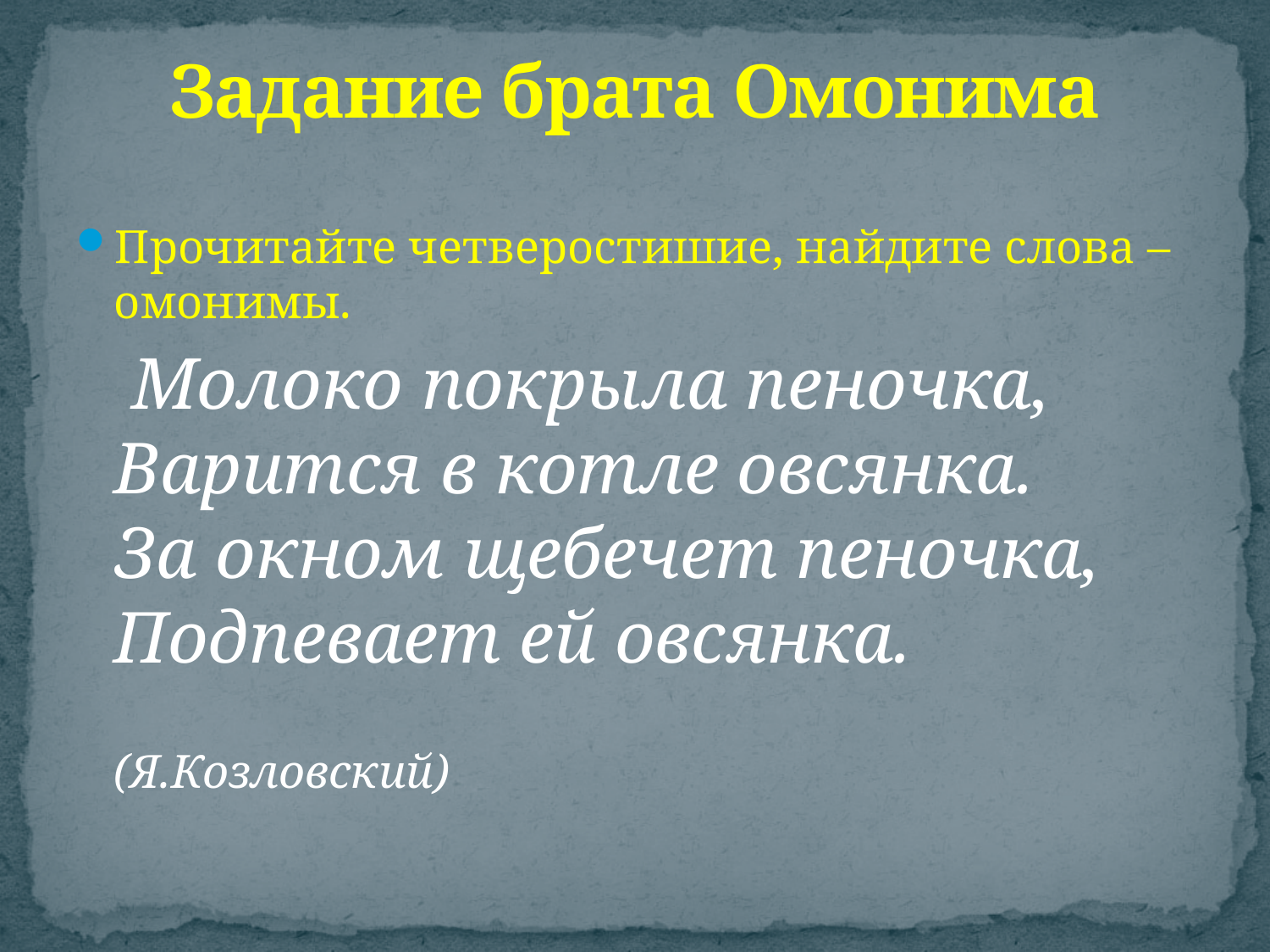

# Задание брата Омонима
Прочитайте четверостишие, найдите слова – омонимы.
   Молоко покрыла пеночка,
Варится в котле овсянка.
За окном щебечет пеночка,
Подпевает ей овсянка.
                                                                       (Я.Козловский)